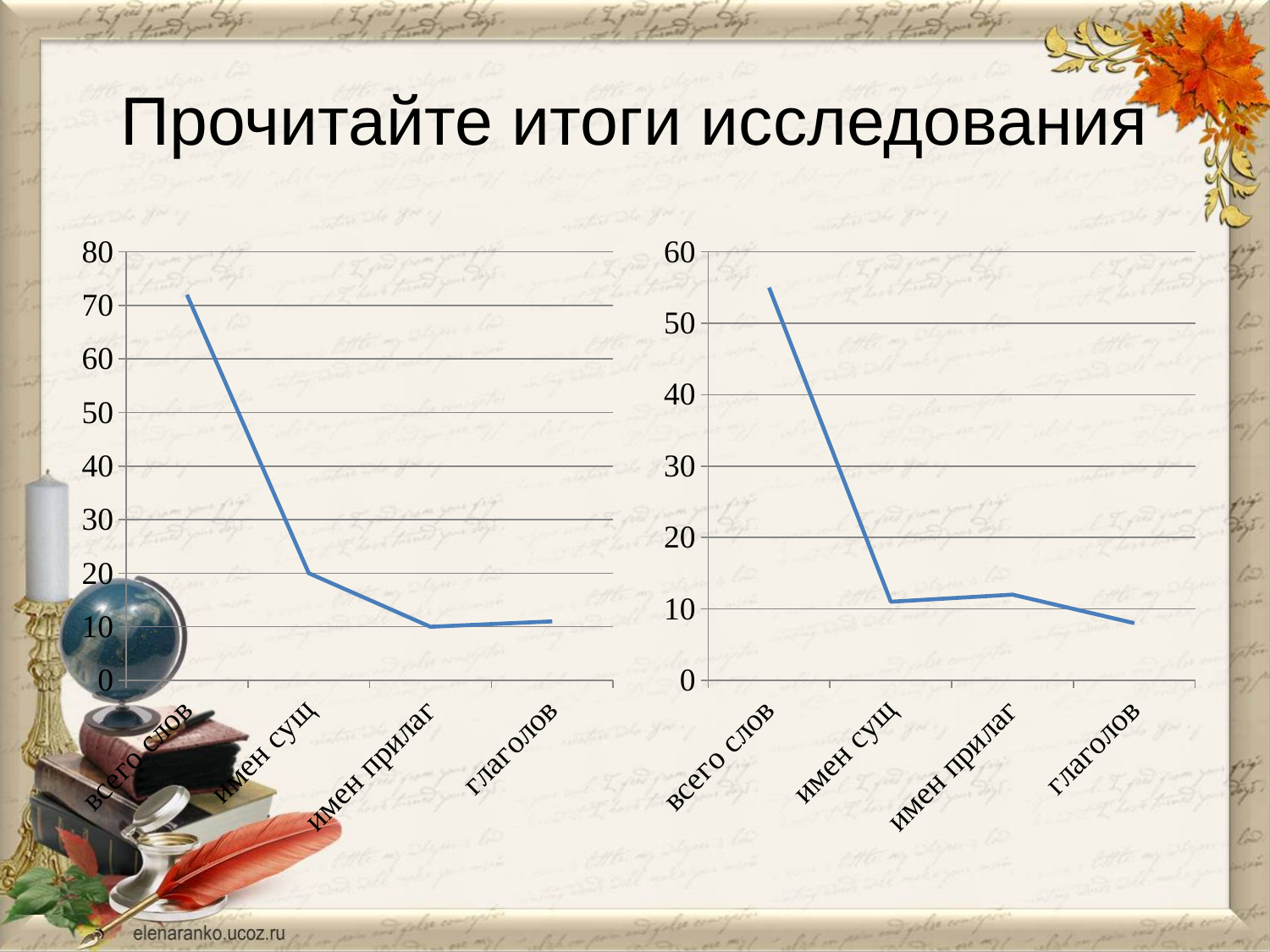

# Прочитайте итоги исследования

### Chart

| Category | Ряд 1 | Ряд 2 | Ряд 3 |
|---|---|---|---|
| всего слов | 72.0 | None | None |
| имен сущ | 20.0 | None | None |
| имен прилаг | 10.0 | None | None |
| глаголов | 11.0 | None | None |

### Chart

| Category | Ряд 1 | Ряд 2 | Ряд 3 |
|---|---|---|---|
| всего слов | 55.0 | None | None |
| имен сущ | 11.0 | None | None |
| имен прилаг | 12.0 | None | None |
| глаголов | 8.0 | None | None |